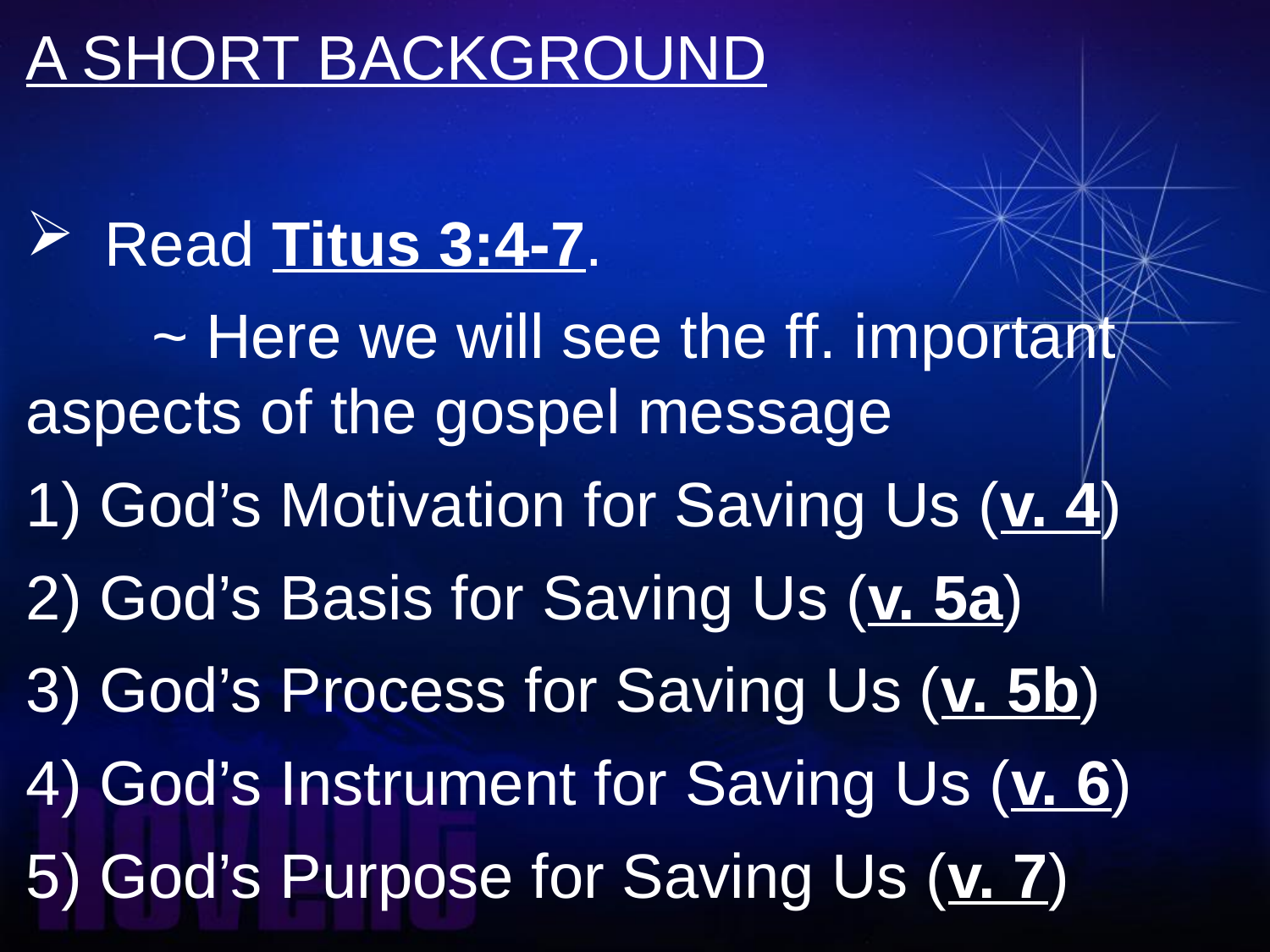

A SHORT BACKGROUND

Read Titus 3:4-7.
	~ Here we will see the ff. important 				aspects of the gospel message
1) God’s Motivation for Saving Us (v. 4)
2) God’s Basis for Saving Us (v. 5a)
3) God’s Process for Saving Us (v. 5b)
4) God’s Instrument for Saving Us (v. 6)
5) God’s Purpose for Saving Us (v. 7)